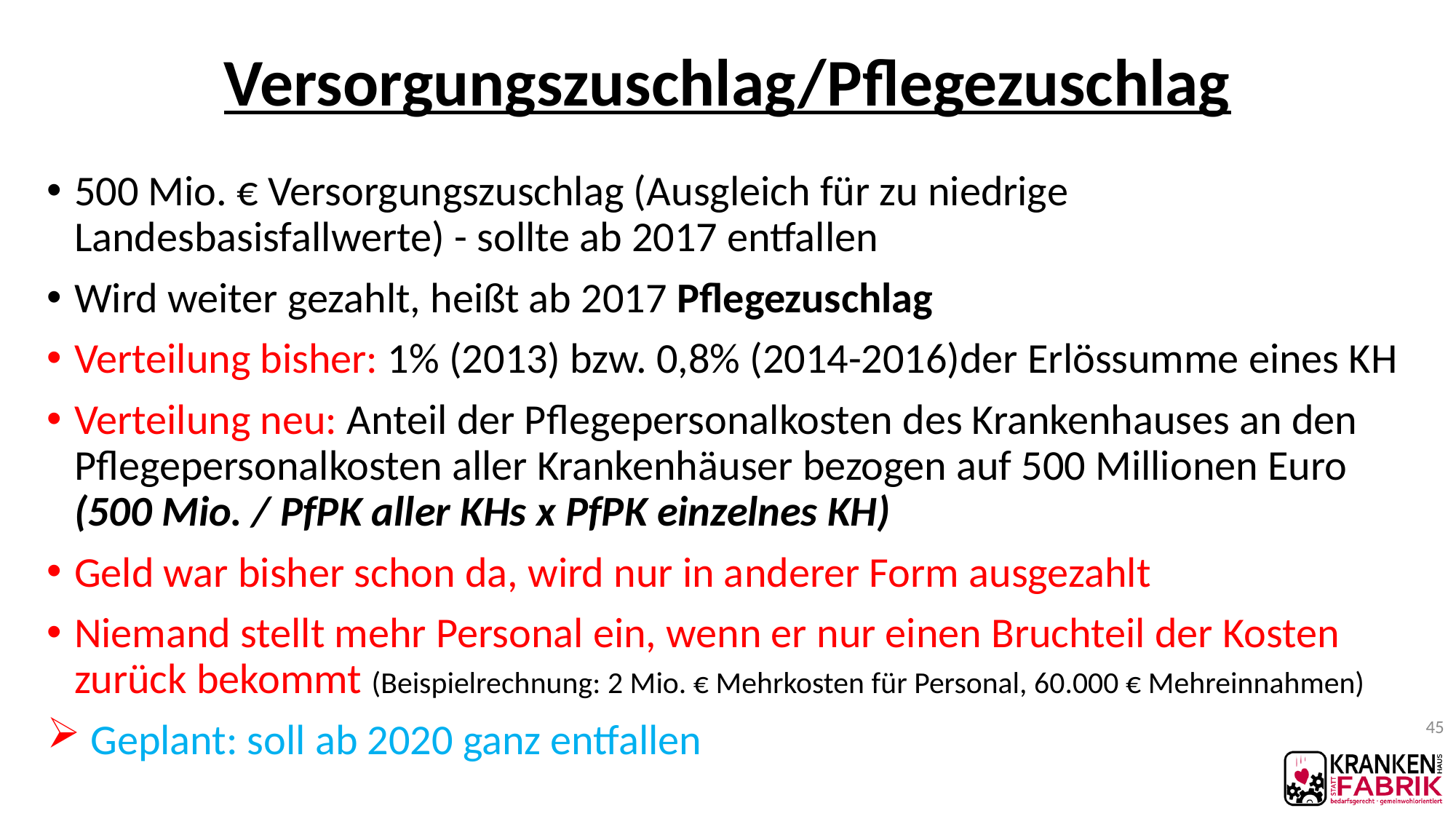

# Versorgungszuschlag/Pflegezuschlag
500 Mio. € Versorgungszuschlag (Ausgleich für zu niedrige Landesbasisfallwerte) - sollte ab 2017 entfallen
Wird weiter gezahlt, heißt ab 2017 Pflegezuschlag
Verteilung bisher: 1% (2013) bzw. 0,8% (2014-2016)der Erlössumme eines KH
Verteilung neu: Anteil der Pflegepersonalkosten des Krankenhauses an den Pflegepersonalkosten aller Krankenhäuser bezogen auf 500 Millionen Euro (500 Mio. / PfPK aller KHs x PfPK einzelnes KH)
Geld war bisher schon da, wird nur in anderer Form ausgezahlt
Niemand stellt mehr Personal ein, wenn er nur einen Bruchteil der Kosten zurück bekommt (Beispielrechnung: 2 Mio. € Mehrkosten für Personal, 60.000 € Mehreinnahmen)
 Geplant: soll ab 2020 ganz entfallen
45